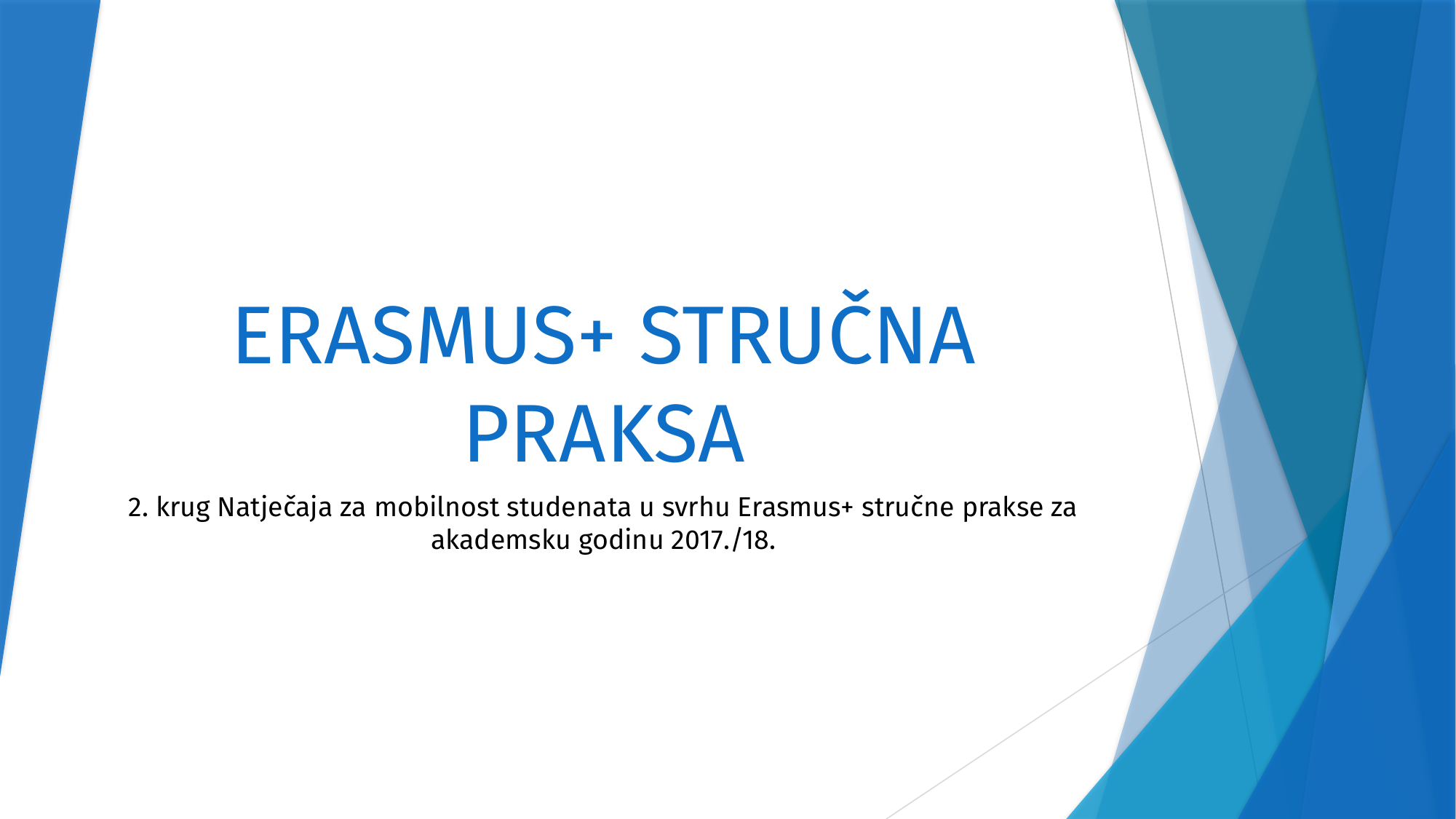

# ERASMUS+ STRUČNA PRAKSA
2. krug Natječaja za mobilnost studenata u svrhu Erasmus+ stručne prakse za akademsku godinu 2017./18.